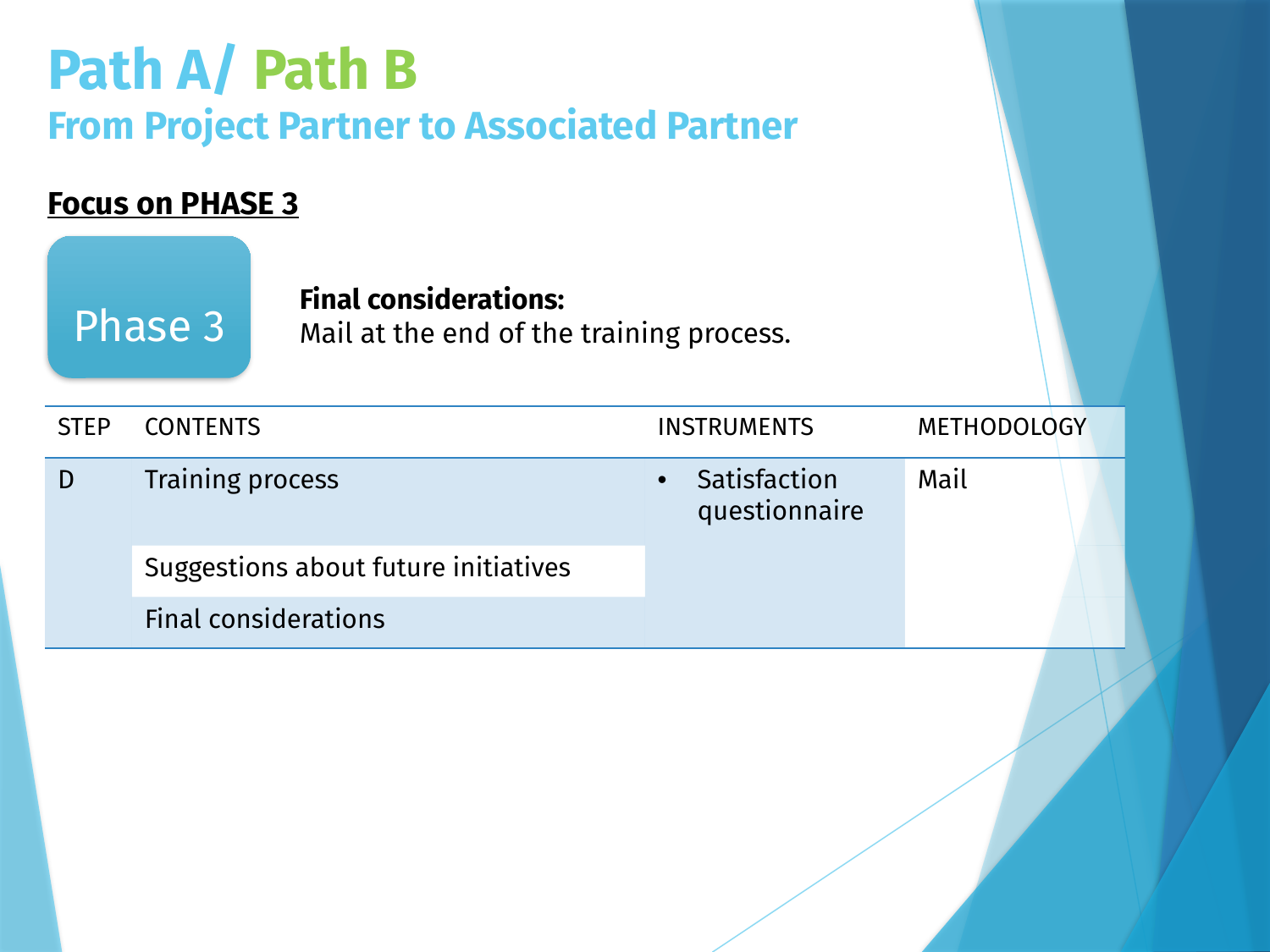

# Path A/ Path B From Project Partner to Associated Partner
Focus on PHASE 3

Phase 3
Final considerations:
Mail at the end of the training process.
| STEP | CONTENTS | INSTRUMENTS | METHODOLOGY |
| --- | --- | --- | --- |
| D | Training process | Satisfaction questionnaire | Mail |
|  | Suggestions about future initiatives |  |  |
|  | Final considerations |  |  |